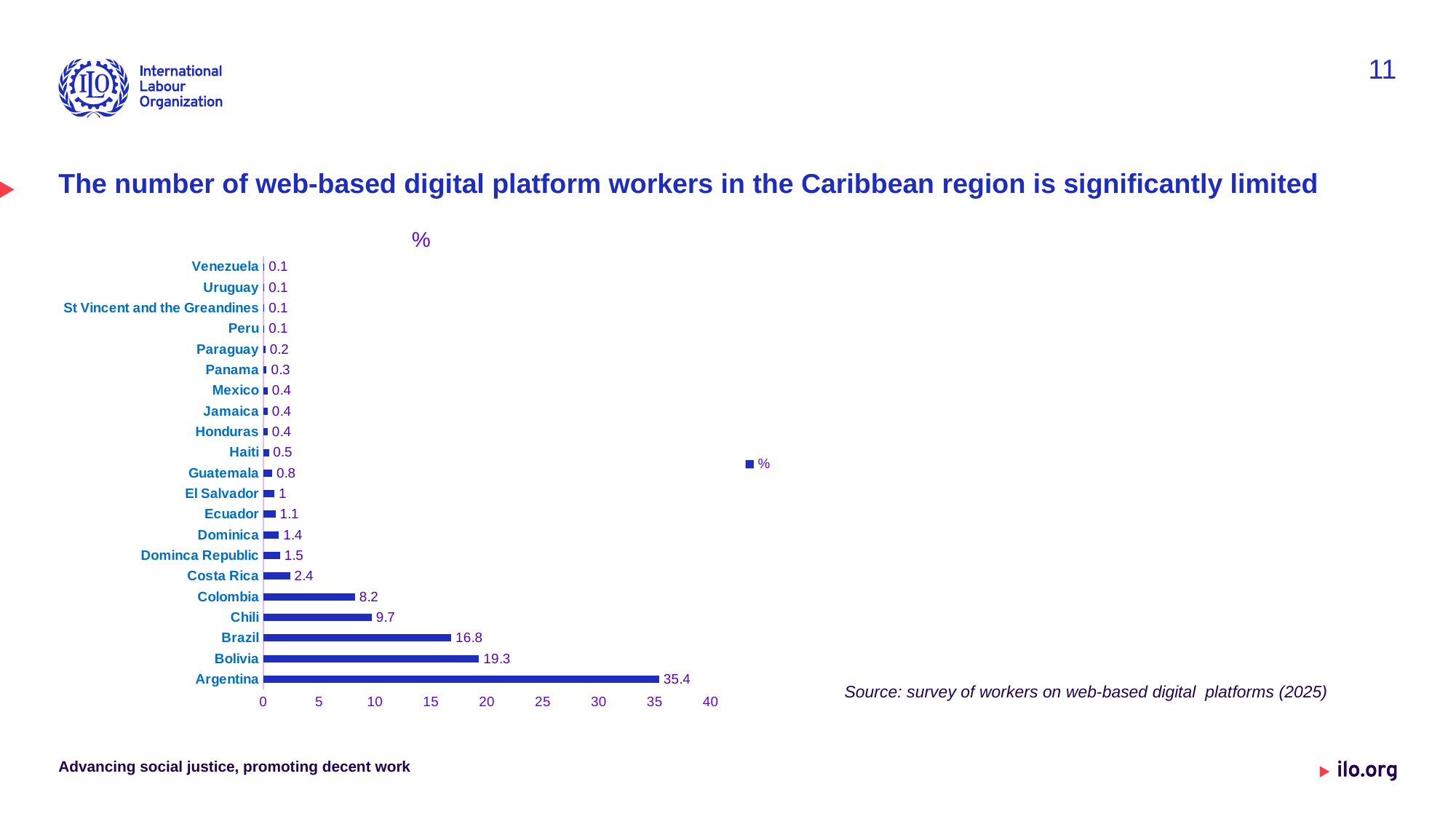

11
# The number of web-based digital platform workers in the Caribbean region is significantly limited

### Chart:

| Category | % |
|---|---|
| Argentina | 35.4 |
| Bolivia | 19.3 |
| Brazil | 16.8 |
| Chili | 9.7 |
| Colombia | 8.2 |
| Costa Rica | 2.4 |
| Dominca Republic | 1.5 |
| Dominica | 1.4 |
| Ecuador | 1.1 |
| El Salvador | 1.0 |
| Guatemala | 0.8 |
| Haiti | 0.5 |
| Honduras | 0.4 |
| Jamaica | 0.4 |
| Mexico | 0.4 |
| Panama | 0.3 |
| Paraguay | 0.2 |
| Peru | 0.1 |
| St Vincent and the Greandines | 0.1 |
| Uruguay | 0.1 |
| Venezuela | 0.1 |
Source: survey of workers on web-based digital  platforms (2025)
Advancing social justice, promoting decent work
Date: Monday / 01 / October / 2019